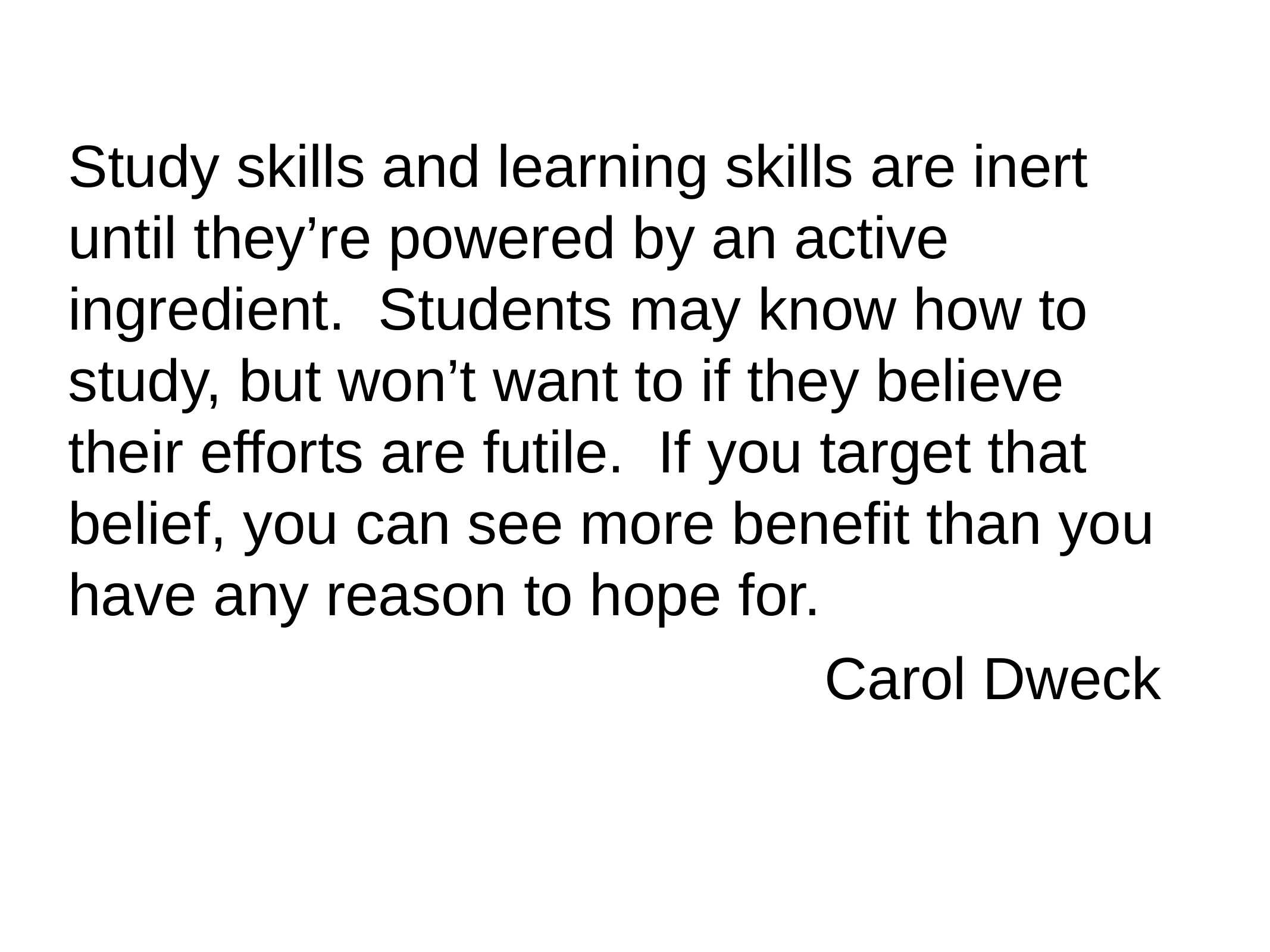

Study skills and learning skills are inert until they’re powered by an active ingredient.  Students may know how to study, but won’t want to if they believe their efforts are futile.  If you target that belief, you can see more benefit than you have any reason to hope for.
Carol Dweck